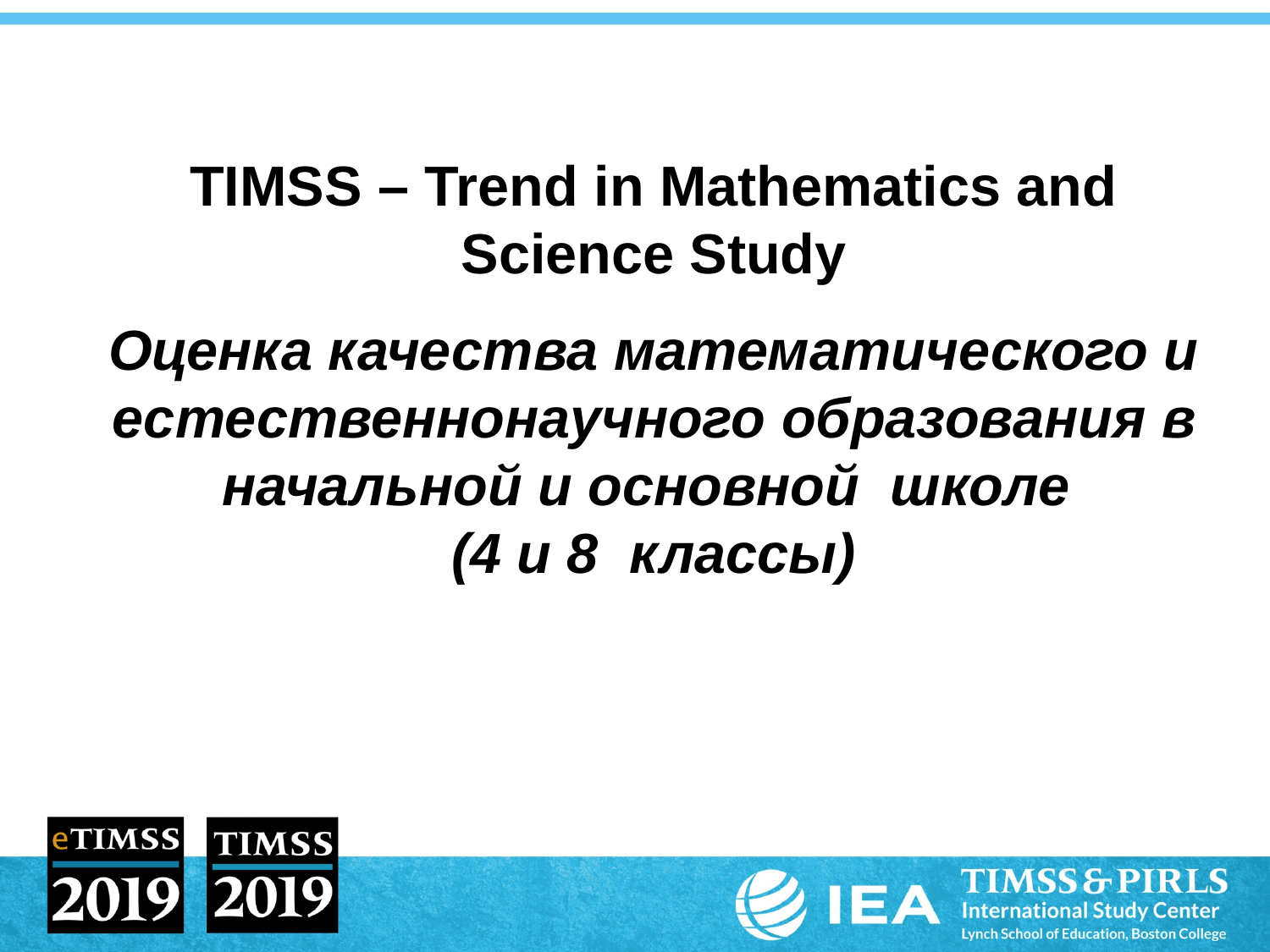

TIMSS – Trend in Mathematics and Science Study
Оценка качества математического и естественнонаучного образования в начальной и основной  школе
(4 и 8  классы)